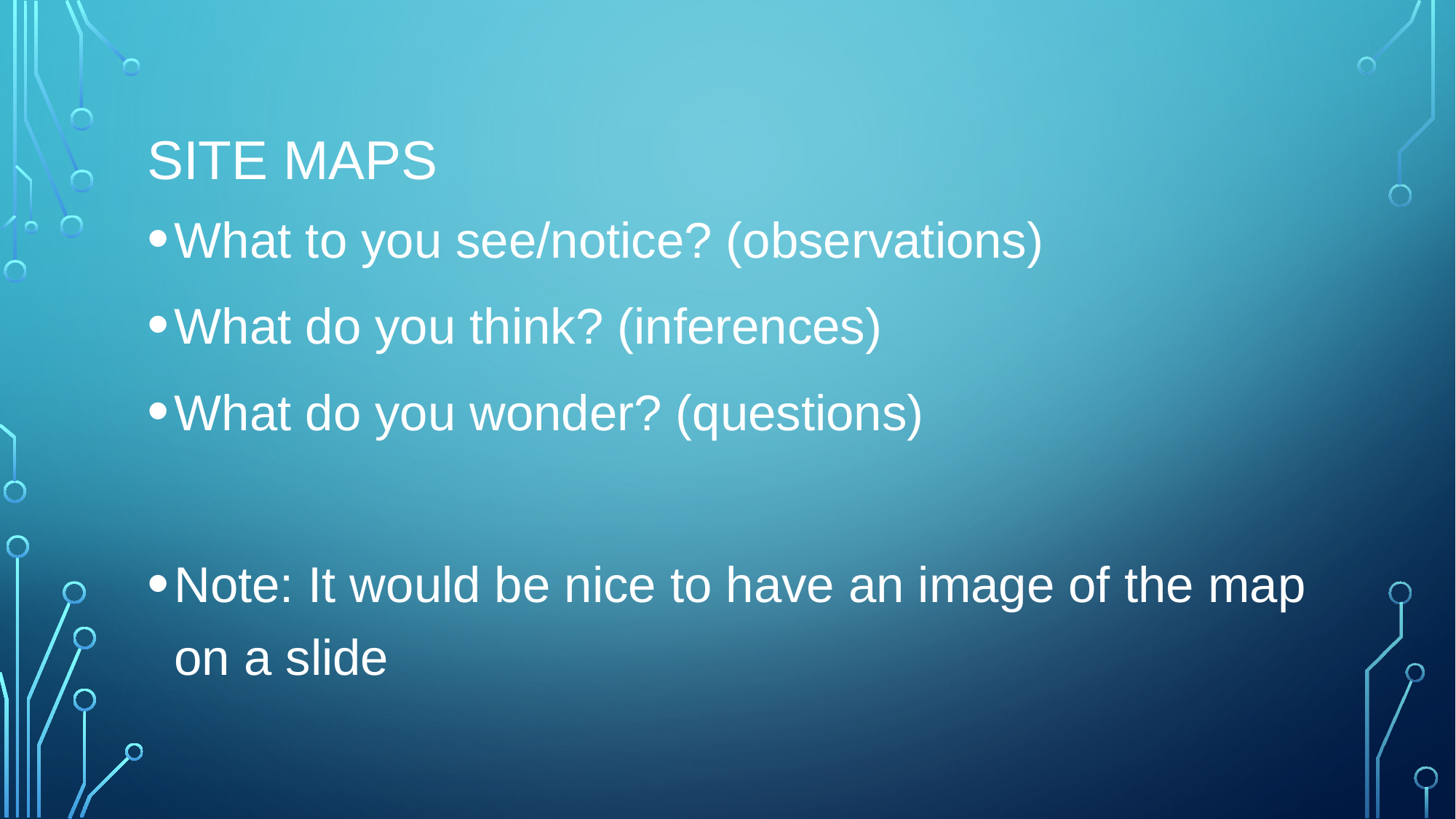

# Site maps
What to you see/notice? (observations)
What do you think? (inferences)
What do you wonder? (questions)

Note: It would be nice to have an image of the map on a slide